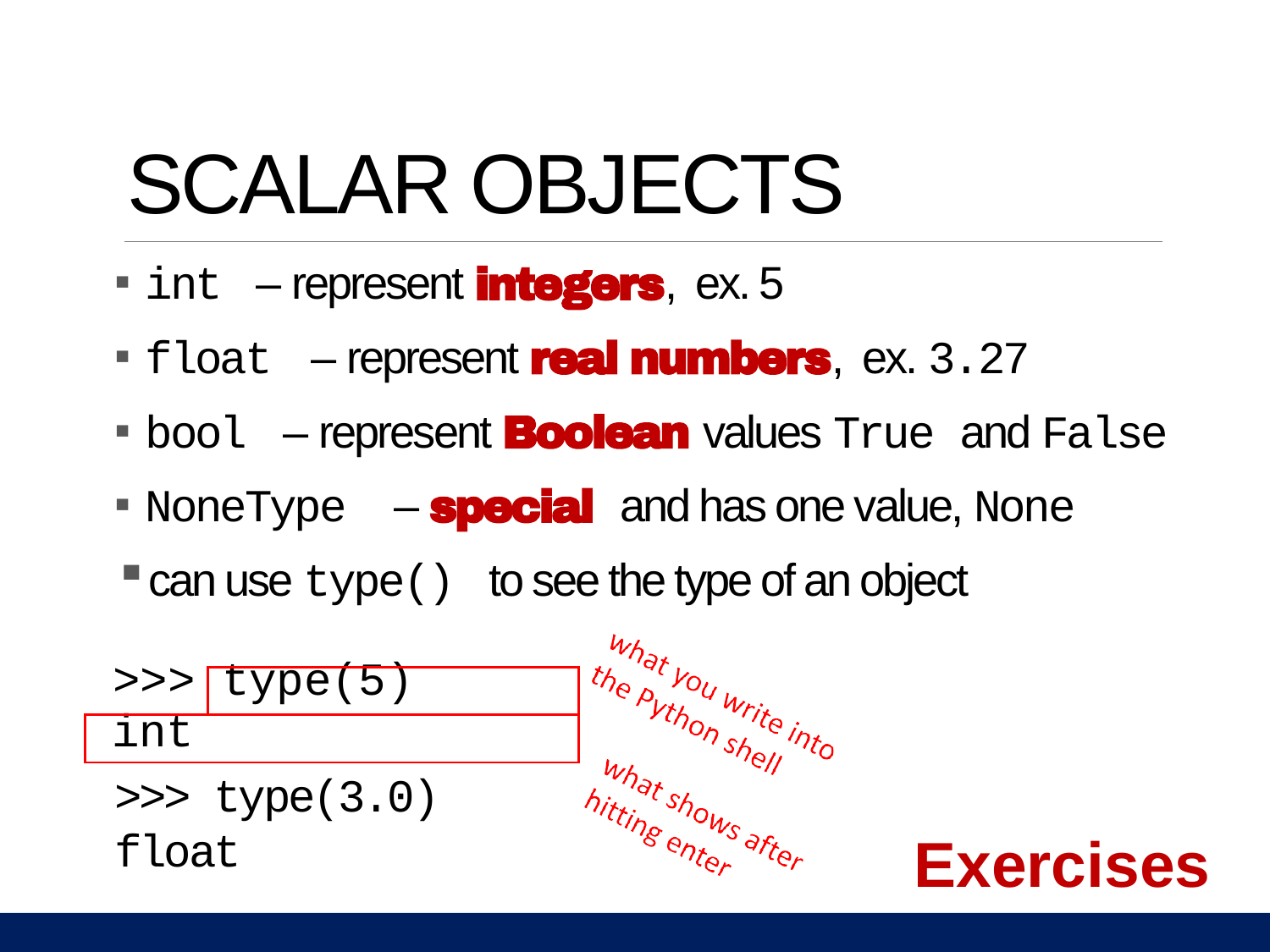

# SCALAR OBJECTS

int
– represent integers,  ex. 5
float
bool
– represent real numbers,  ex. 3.27
– represent Boolean values True and False
NoneType
– special  and has one value, None
can use type()
to see the type of an object

| >>> | type(5) |
| --- | --- |
| int |  |

>>> type(3.0)  float
Exercises